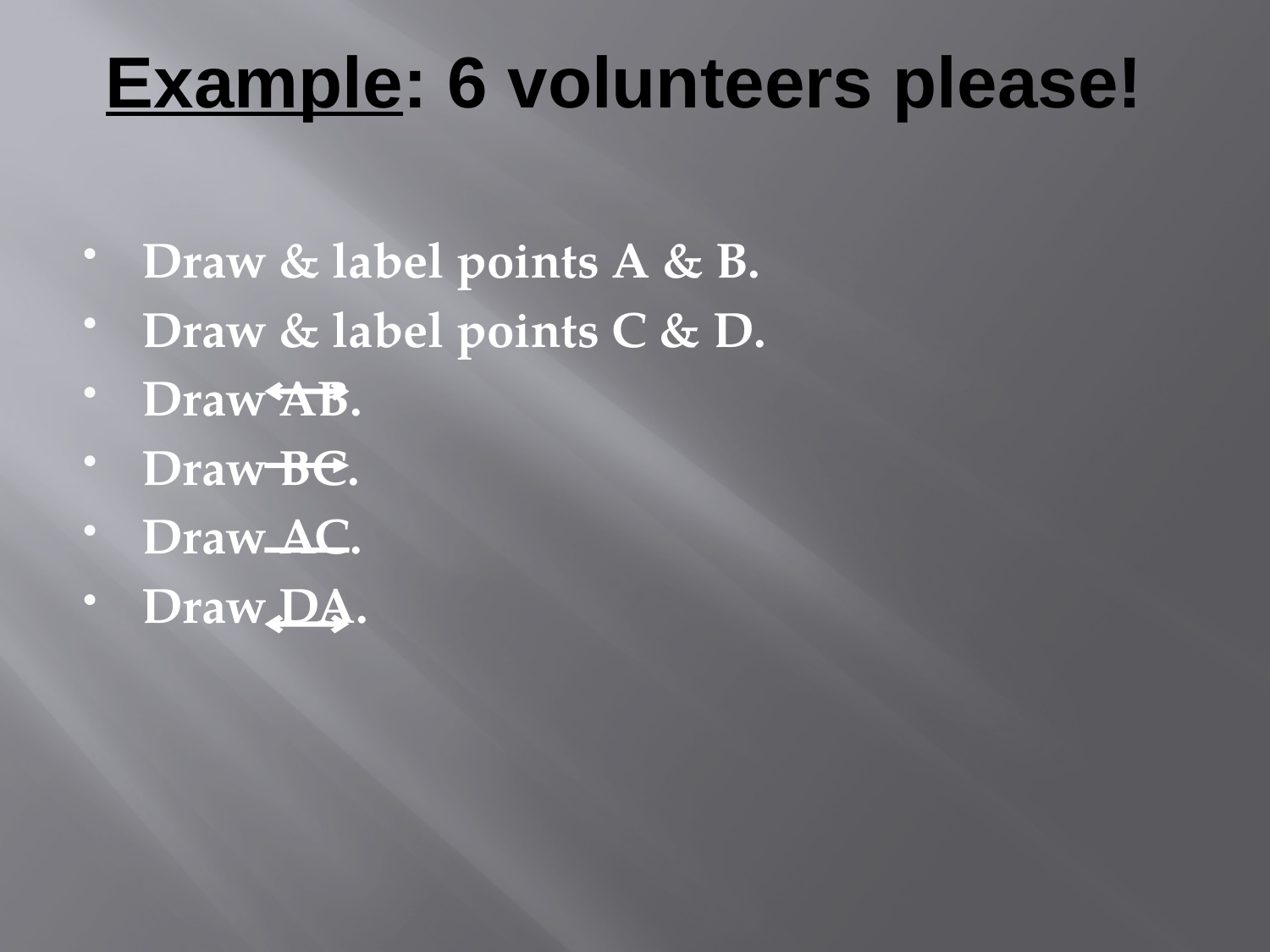

# Example: 6 volunteers please!
Draw & label points A & B.
Draw & label points C & D.
Draw AB.
Draw BC.
Draw AC.
Draw DA.